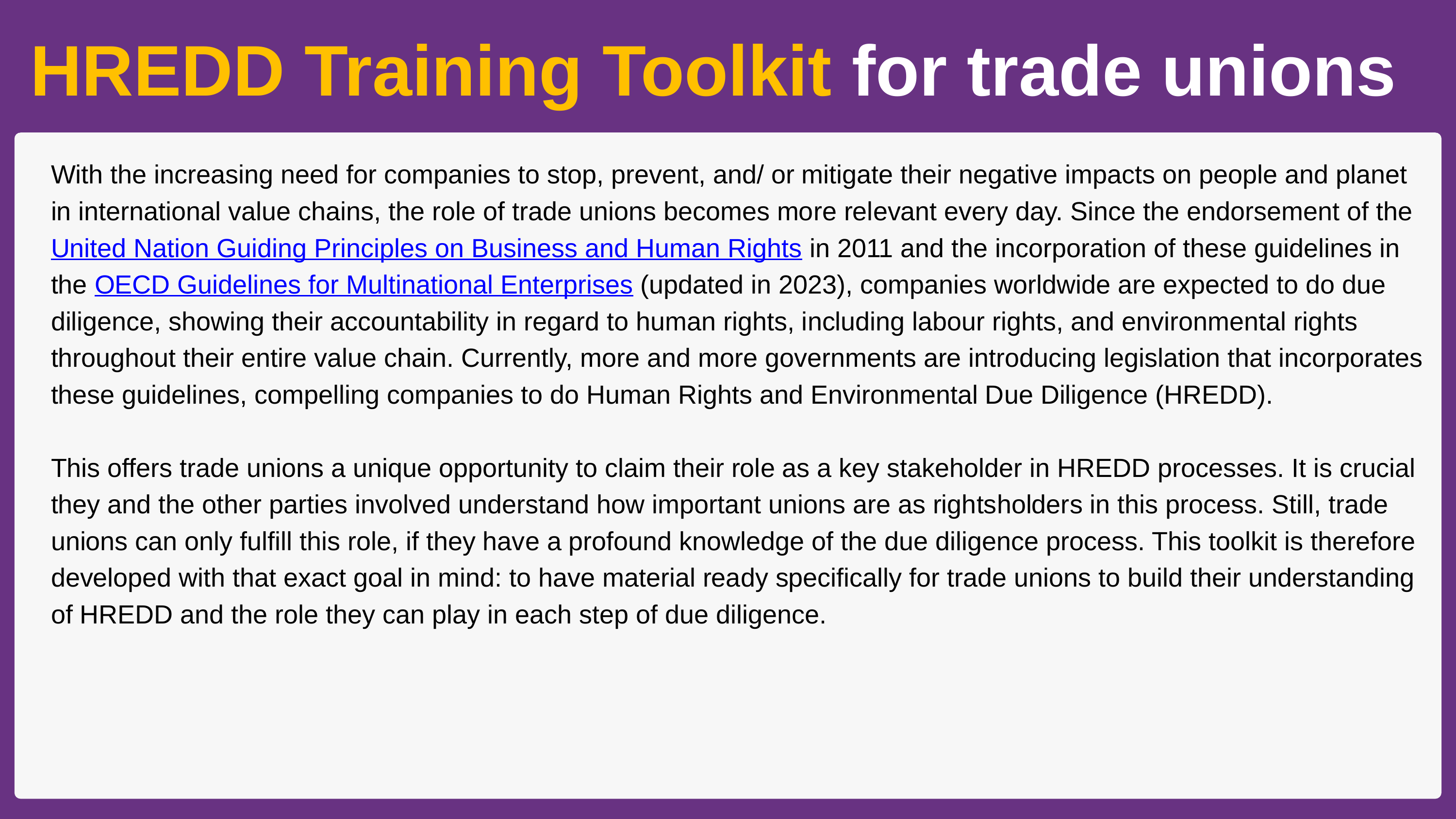

HREDD Training Toolkit for trade unions

With the increasing need for companies to stop, prevent, and/ or mitigate their negative impacts on people and planet in international value chains, the role of trade unions becomes more relevant every day. Since the endorsement of the United Nation Guiding Principles on Business and Human Rights in 2011 and the incorporation of these guidelines in the OECD Guidelines for Multinational Enterprises (updated in 2023), companies worldwide are expected to do due diligence, showing their accountability in regard to human rights, including labour rights, and environmental rights throughout their entire value chain. Currently, more and more governments are introducing legislation that incorporates these guidelines, compelling companies to do Human Rights and Environmental Due Diligence (HREDD).

This offers trade unions a unique opportunity to claim their role as a key stakeholder in HREDD processes. It is crucial they and the other parties involved understand how important unions are as rightsholders in this process. Still, trade unions can only fulfill this role, if they have a profound knowledge of the due diligence process. This toolkit is therefore developed with that exact goal in mind: to have material ready specifically for trade unions to build their understanding of HREDD and the role they can play in each step of due diligence.